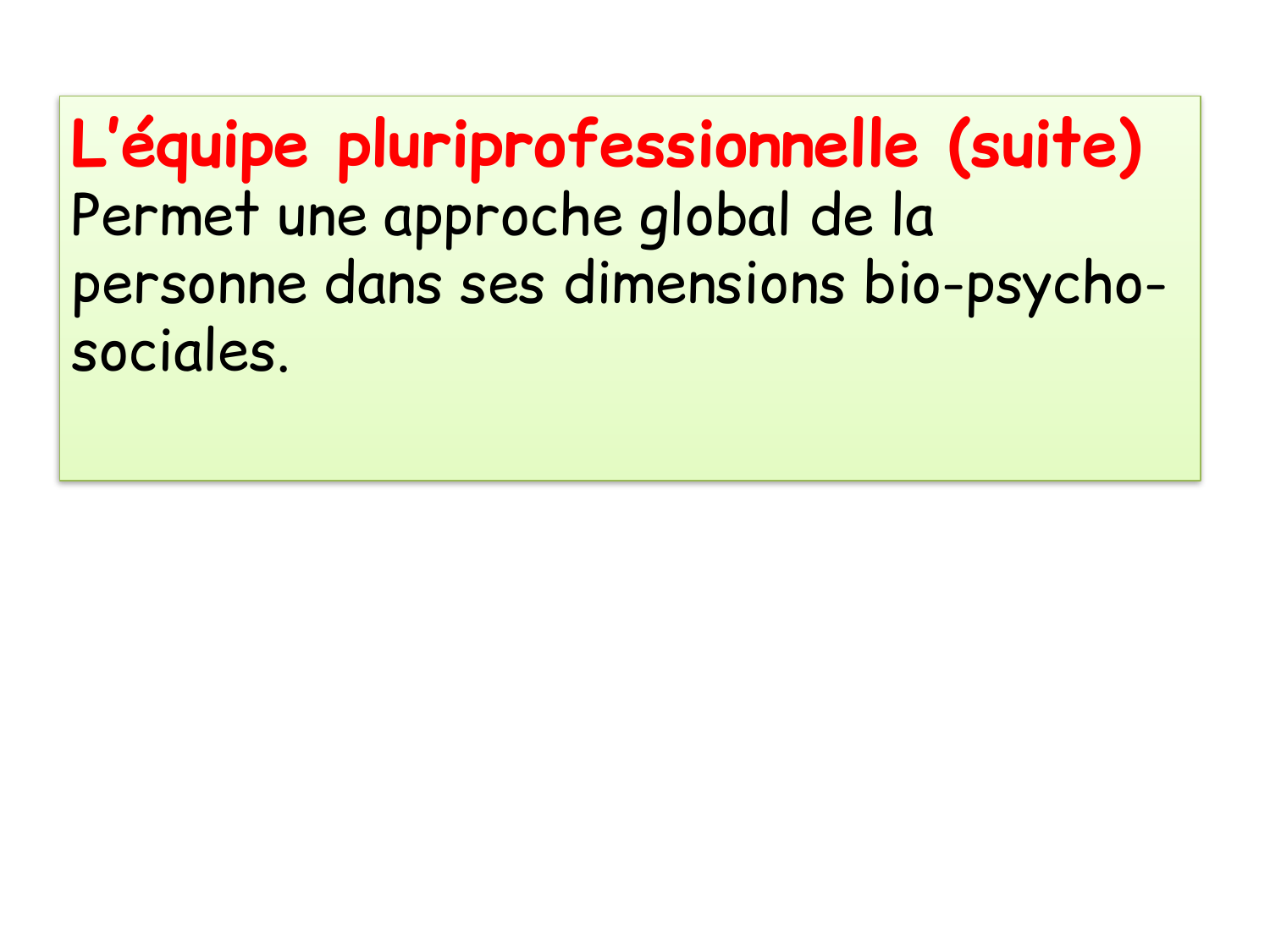

L’équipe pluriprofessionnelle (suite)
Permet une approche global de la personne dans ses dimensions bio-psycho-sociales.